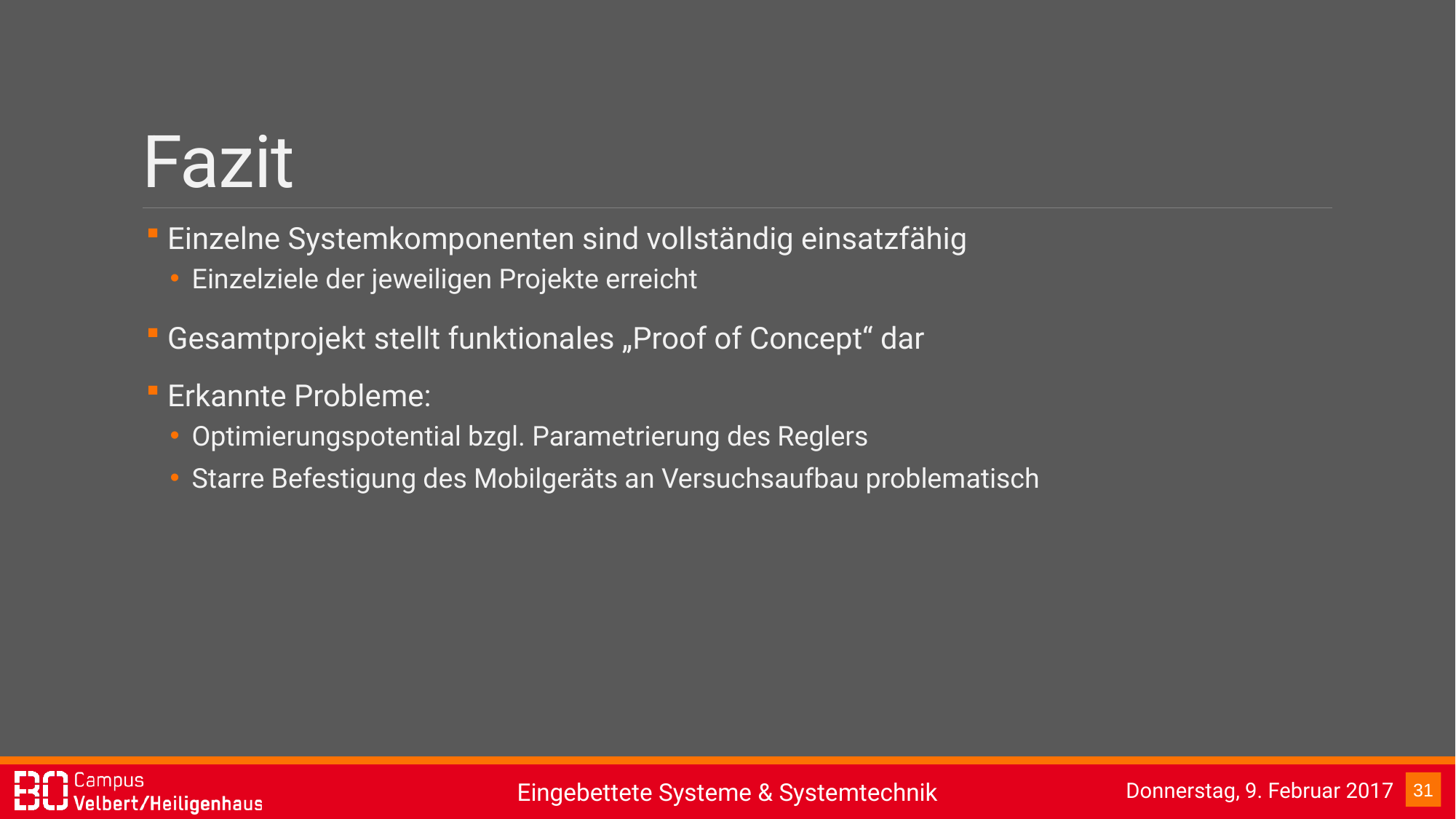

# Fazit
 Einzelne Systemkomponenten sind vollständig einsatzfähig
Einzelziele der jeweiligen Projekte erreicht
 Gesamtprojekt stellt funktionales „Proof of Concept“ dar
 Erkannte Probleme:
Optimierungspotential bzgl. Parametrierung des Reglers
Starre Befestigung des Mobilgeräts an Versuchsaufbau problematisch

Donnerstag, 9. Februar 2017
31